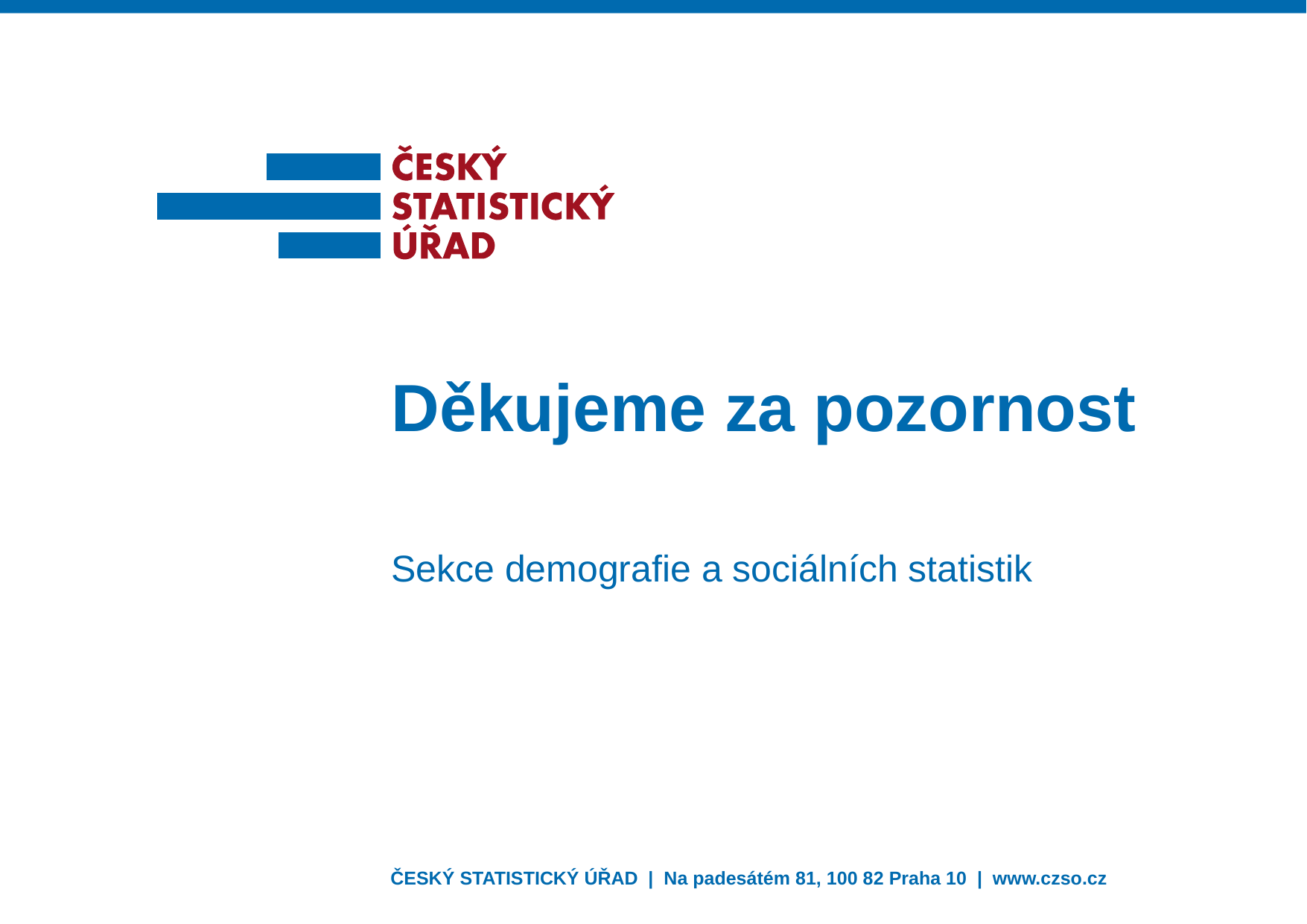

Děkujeme za pozornost

Sekce demografie a sociálních statistik